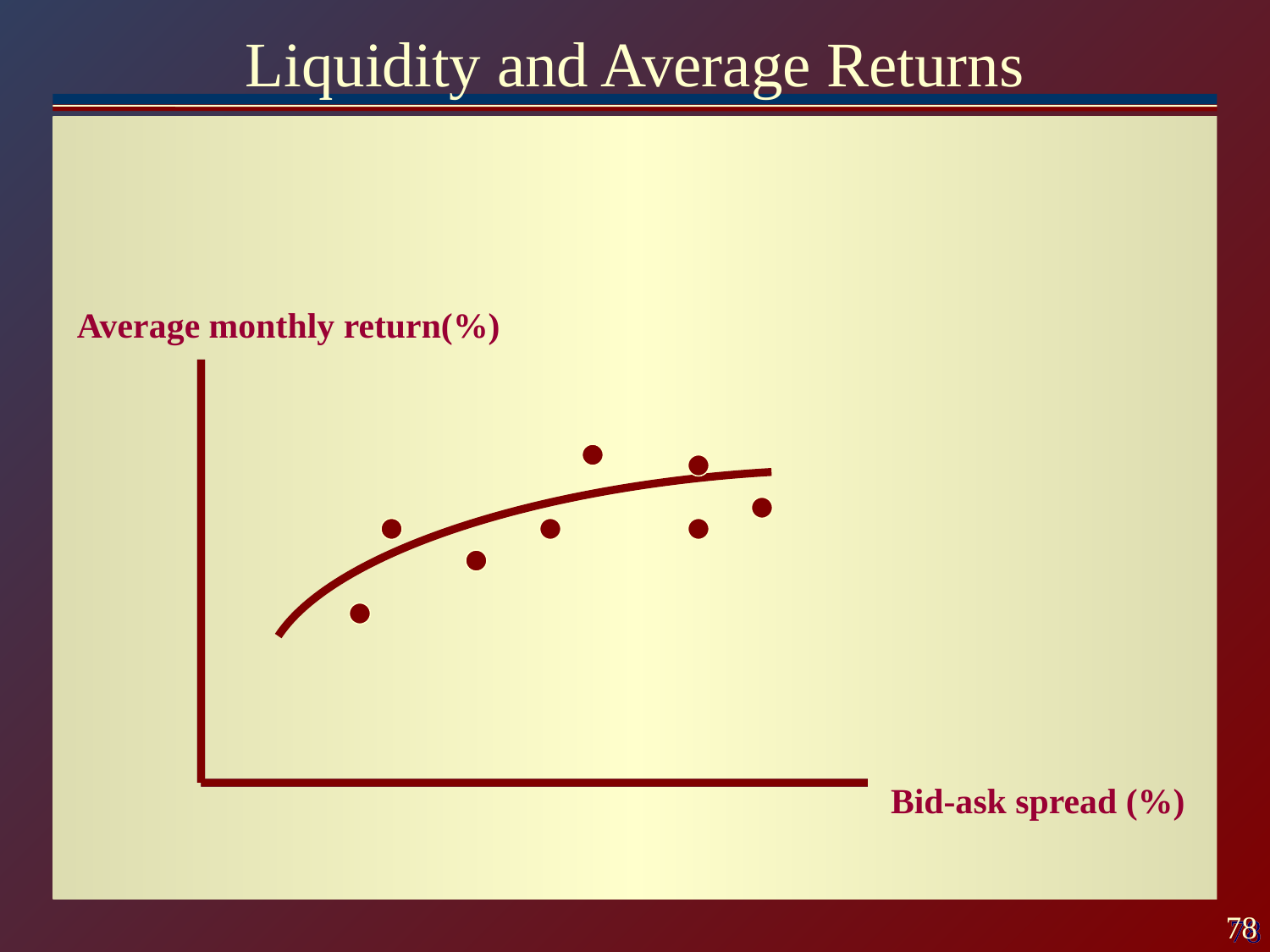

# Liquidity and Average Returns
Average monthly return(%)

Bid-ask spread (%)